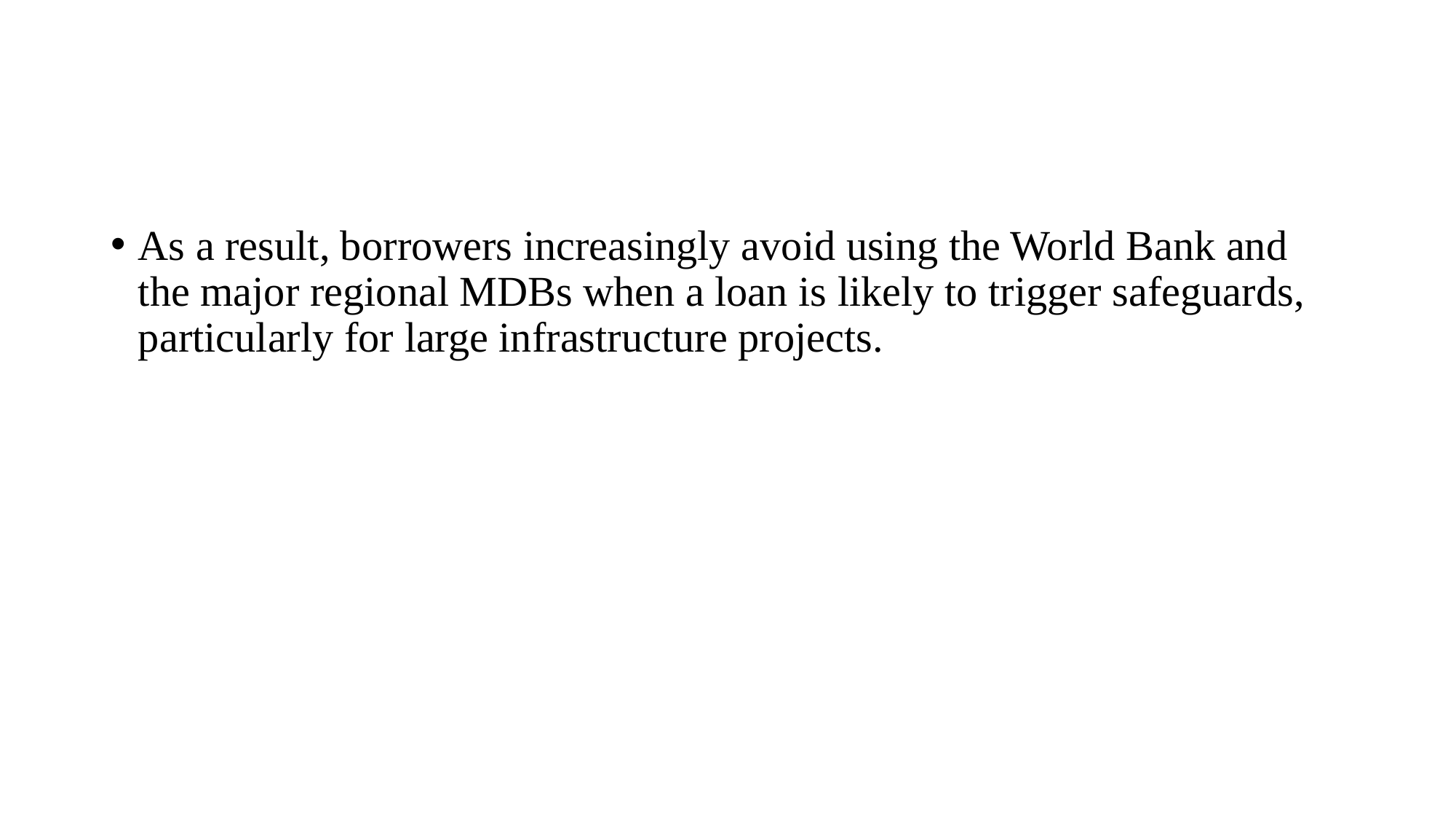

#
As a result, borrowers increasingly avoid using the World Bank and the major regional MDBs when a loan is likely to trigger safeguards, particularly for large infrastructure projects.